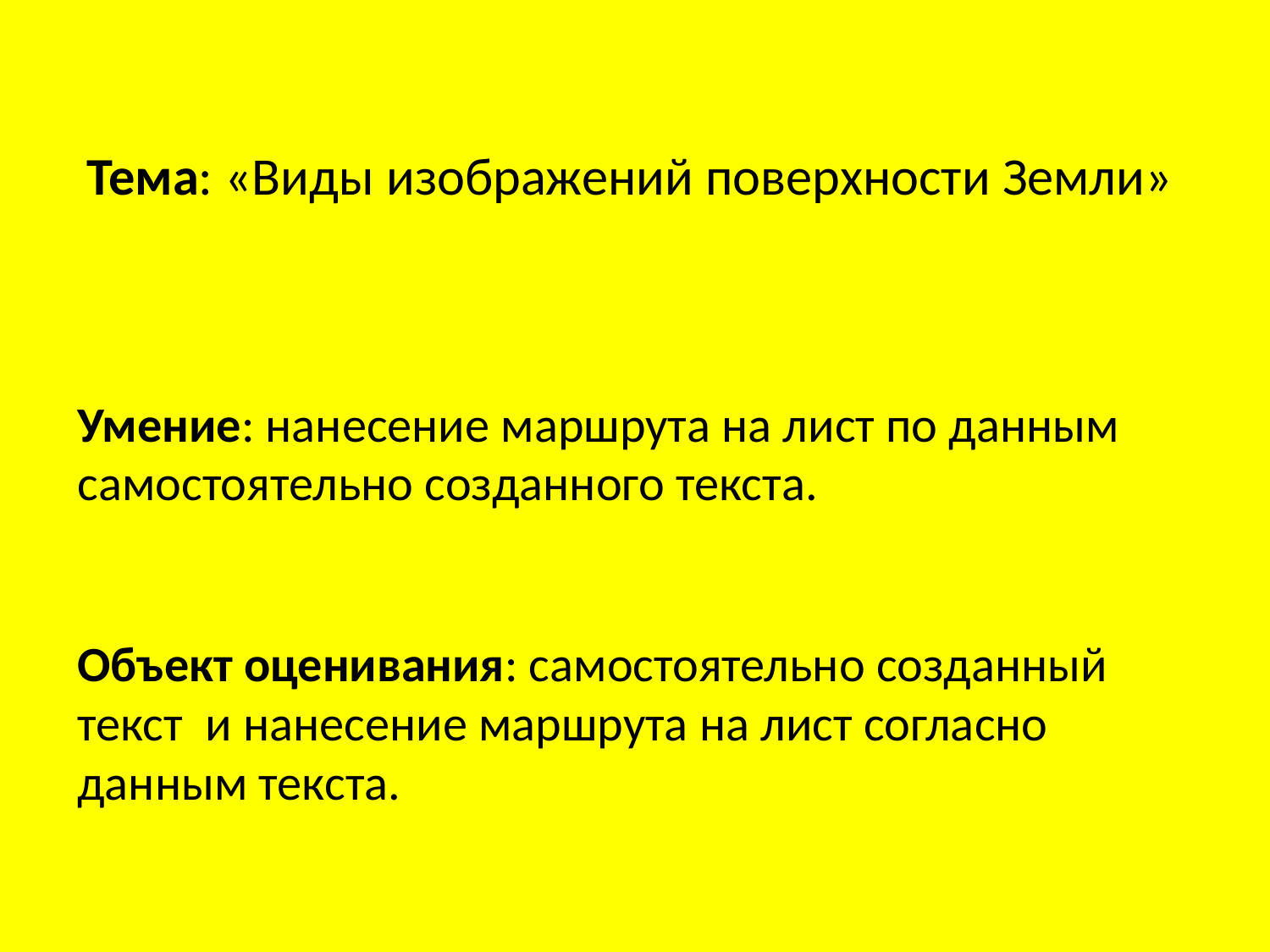

Тема: «Виды изображений поверхности Земли»
Умение: нанесение маршрута на лист по данным самостоятельно созданного текста.

Объект оценивания: самостоятельно созданный текст  и нанесение маршрута на лист согласно данным текста.